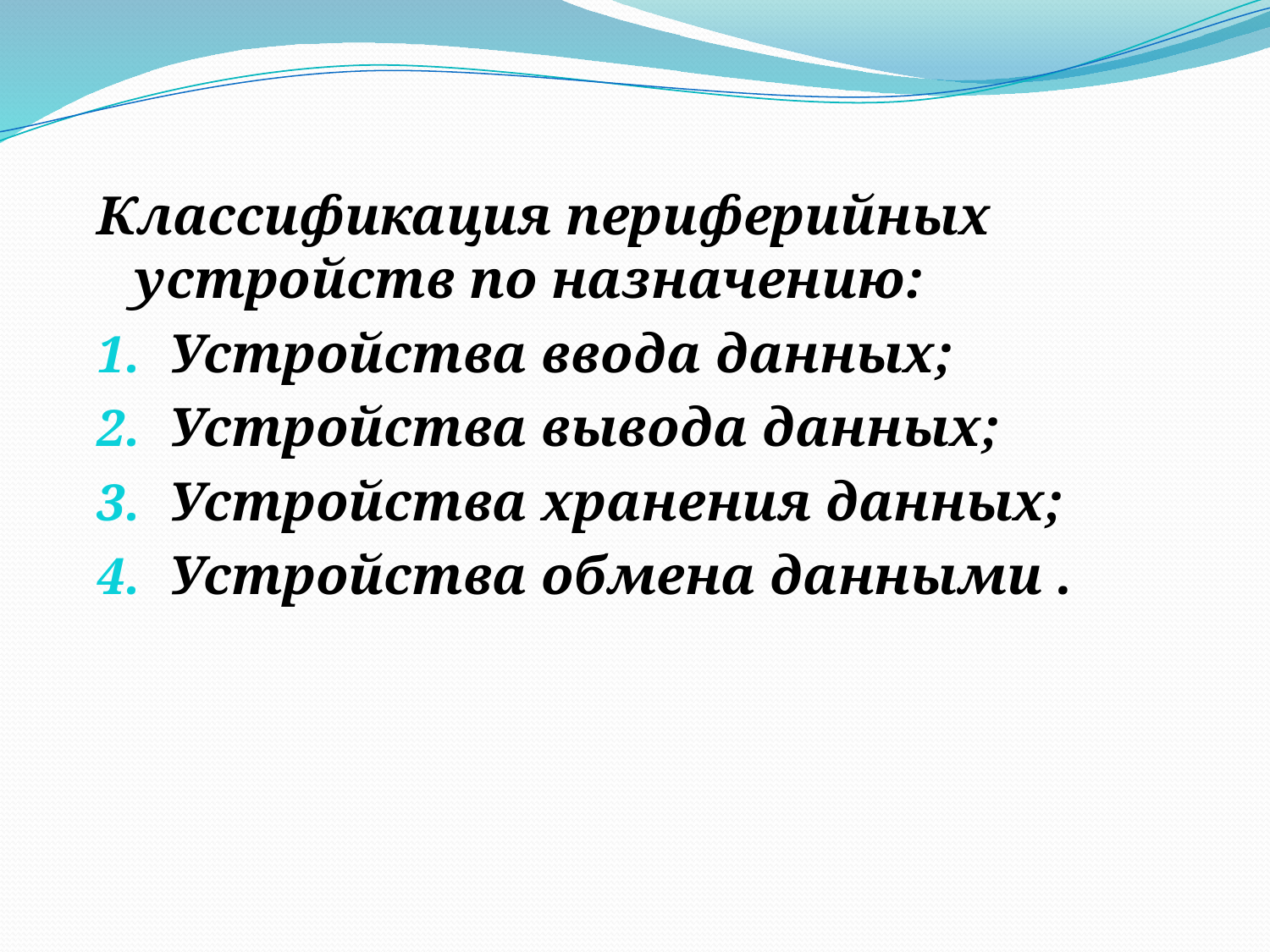

Классификация периферийных устройств по назначению:
Устройства ввода данных;
Устройства вывода данных;
Устройства хранения данных;
Устройства обмена данными .